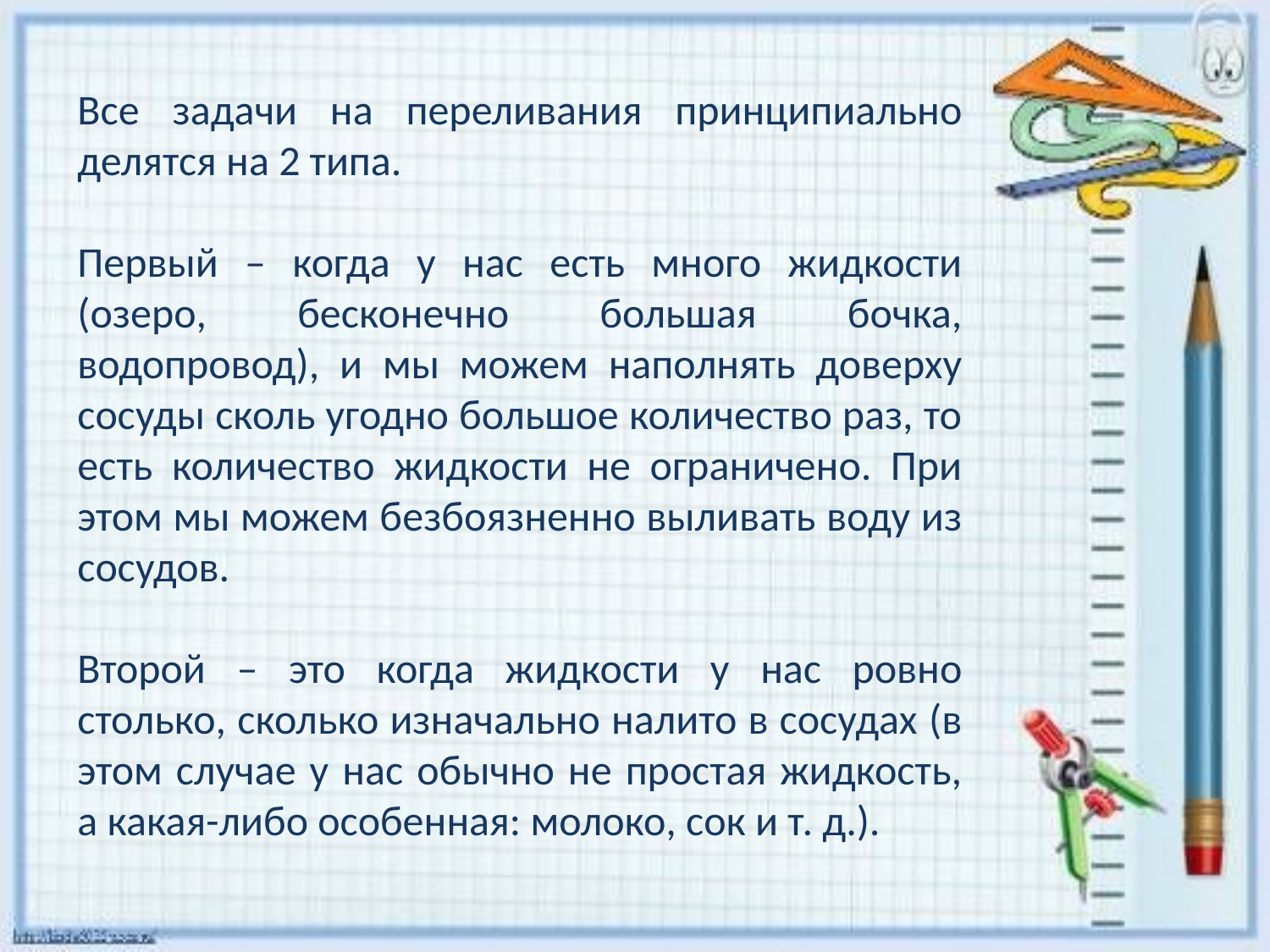

Все задачи на переливания принципиально делятся на 2 типа.

Первый – когда у нас есть много жидкости (озеро, бесконечно большая бочка, водопровод), и мы можем наполнять доверху сосуды сколь угодно большое количество раз, то есть количество жидкости не ограничено. При этом мы можем безбоязненно выливать воду из сосудов.

Второй – это когда жидкости у нас ровно столько, сколько изначально налито в сосудах (в этом случае у нас обычно не простая жидкость, а какая-либо особенная: молоко, сок и т. д.).